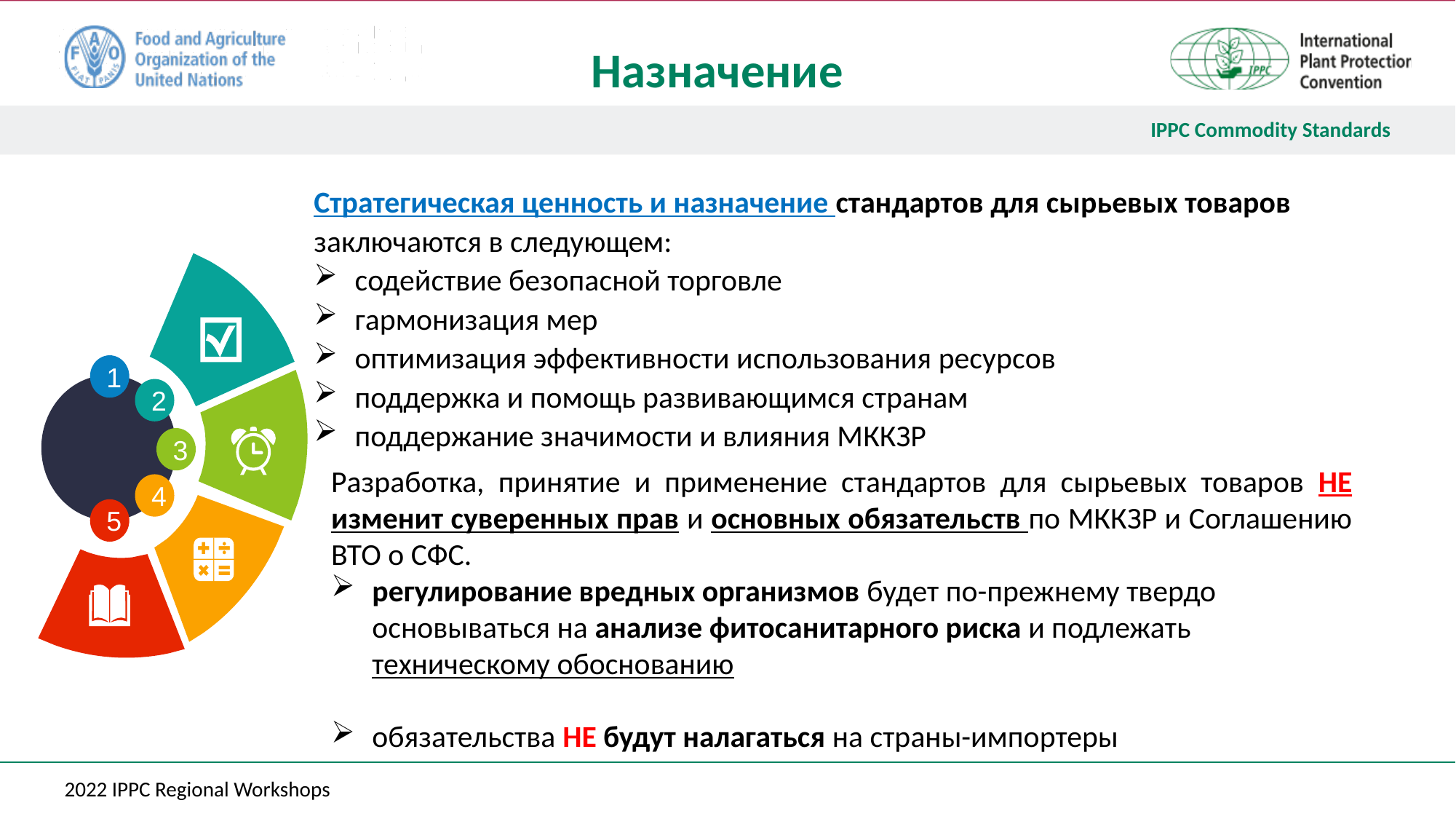

# Назначение
Стратегическая ценность и назначение стандартов для сырьевых товаров заключаются в следующем:
содействие безопасной торговле
гармонизация мер
оптимизация эффективности использования ресурсов
поддержка и помощь развивающимся странам
поддержание значимости и влияния МККЗР

1

2

3
4
5

Разработка, принятие и применение стандартов для сырьевых товаров НЕ изменит суверенных прав и основных обязательств по МККЗР и Соглашению ВТО о СФС.
регулирование вредных организмов будет по-прежнему твердо основываться на анализе фитосанитарного риска и подлежать техническому обоснованию

обязательства НЕ будут налагаться на страны-импортеры